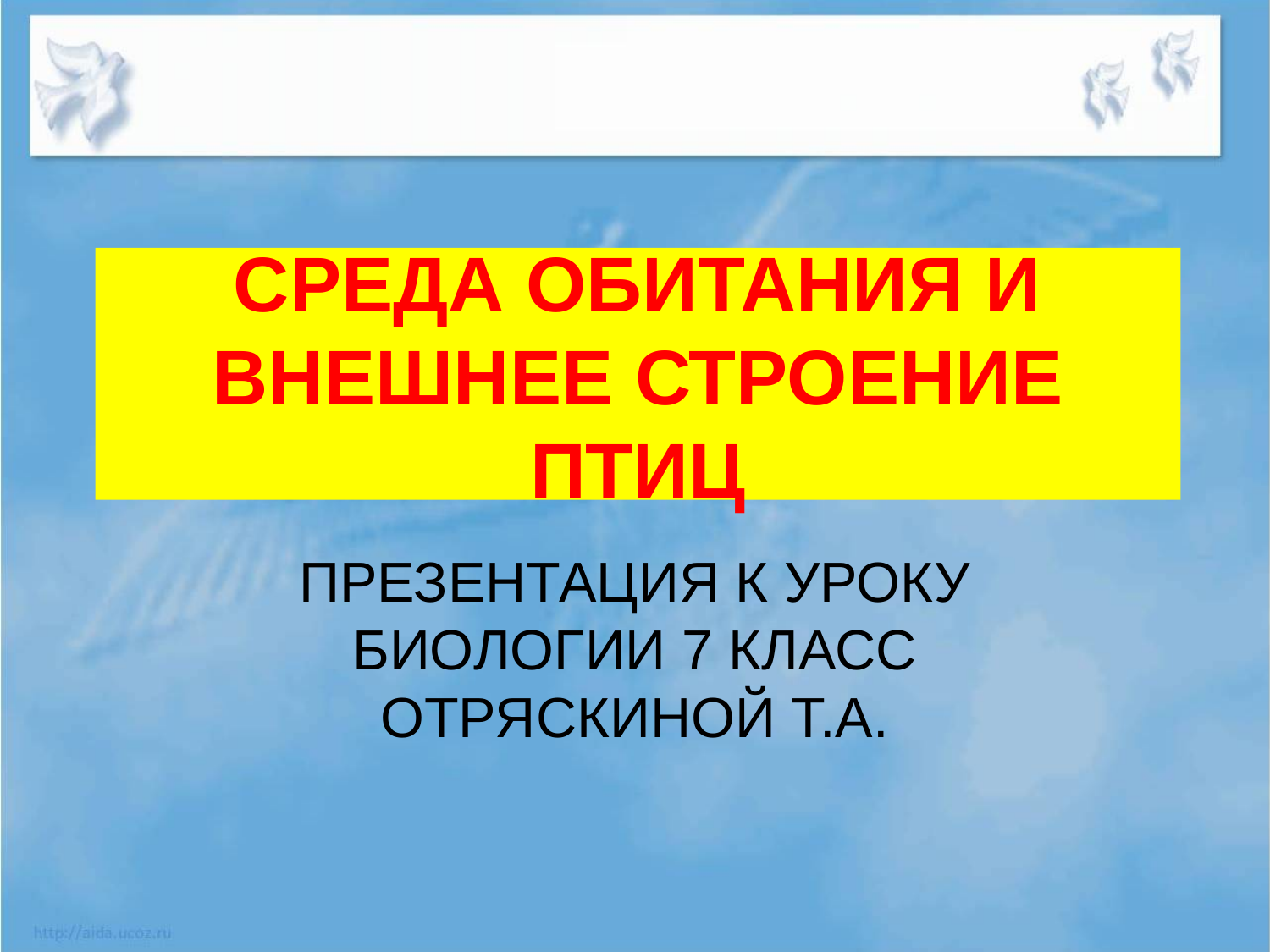

# СРЕДА ОБИТАНИЯ И ВНЕШНЕЕ СТРОЕНИЕ ПТИЦ
ПРЕЗЕНТАЦИЯ К УРОКУ БИОЛОГИИ 7 КЛАСС ОТРЯСКИНОЙ Т.А.